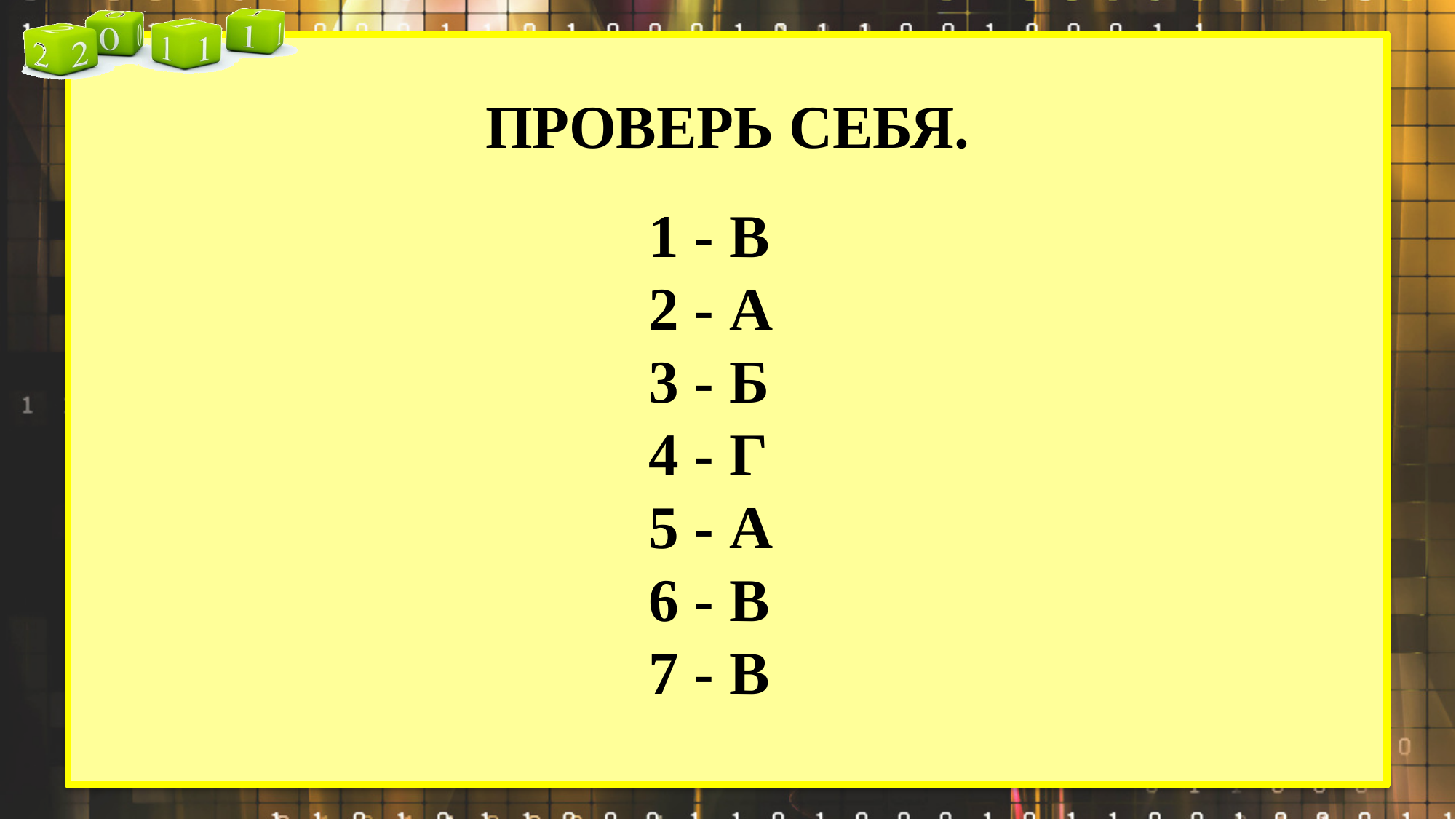

# ПРОВЕРЬ СЕБЯ.
1 - В
2 - А
3 - Б
4 - Г
5 - А
6 - В
7 - В